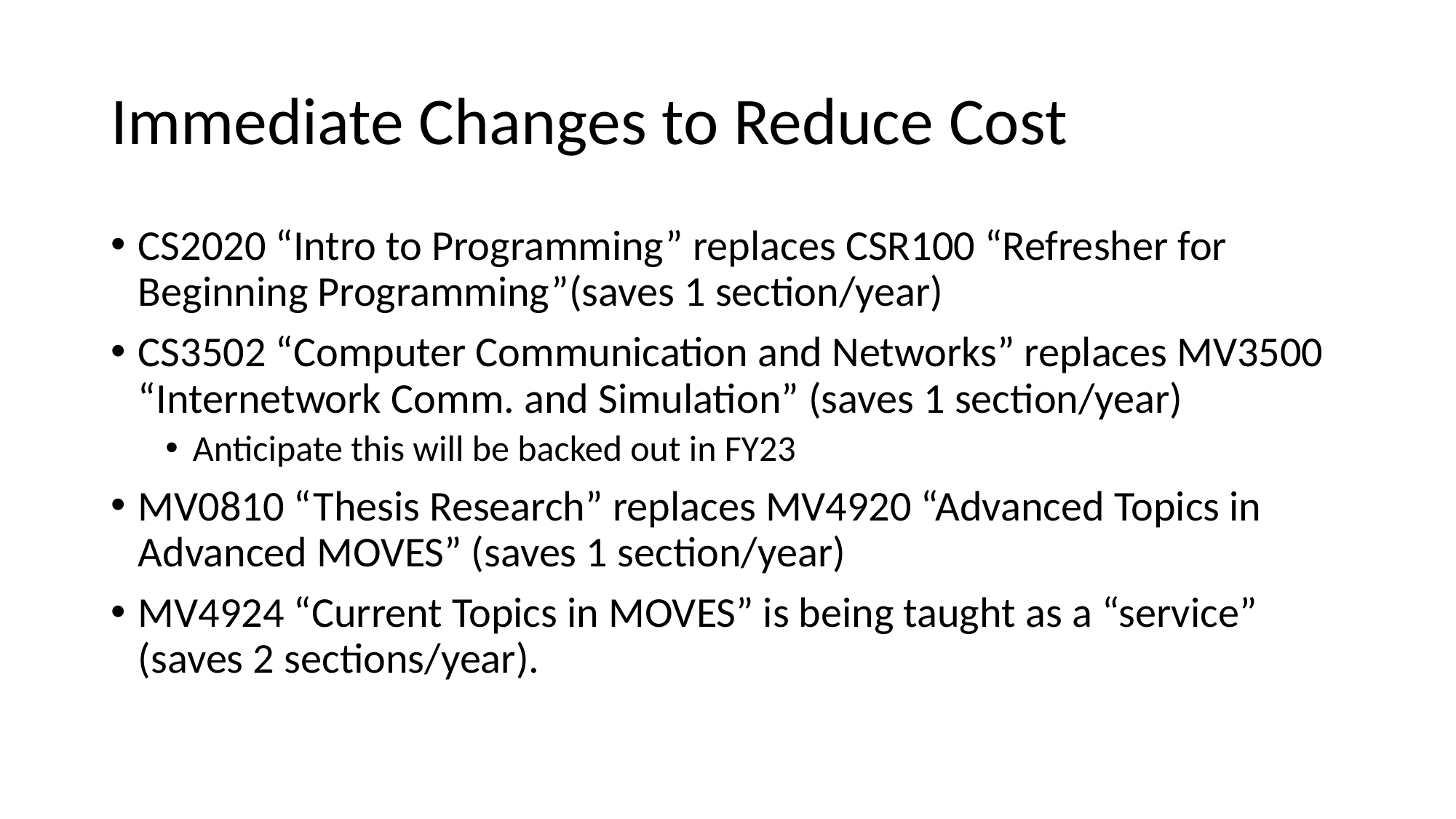

# Immediate Changes to Reduce Cost
CS2020 “Intro to Programming” replaces CSR100 “Refresher for Beginning Programming”(saves 1 section/year)
CS3502 “Computer Communication and Networks” replaces MV3500 “Internetwork Comm. and Simulation” (saves 1 section/year)
Anticipate this will be backed out in FY23
MV0810 “Thesis Research” replaces MV4920 “Advanced Topics in Advanced MOVES” (saves 1 section/year)
MV4924 “Current Topics in MOVES” is being taught as a “service” (saves 2 sections/year).